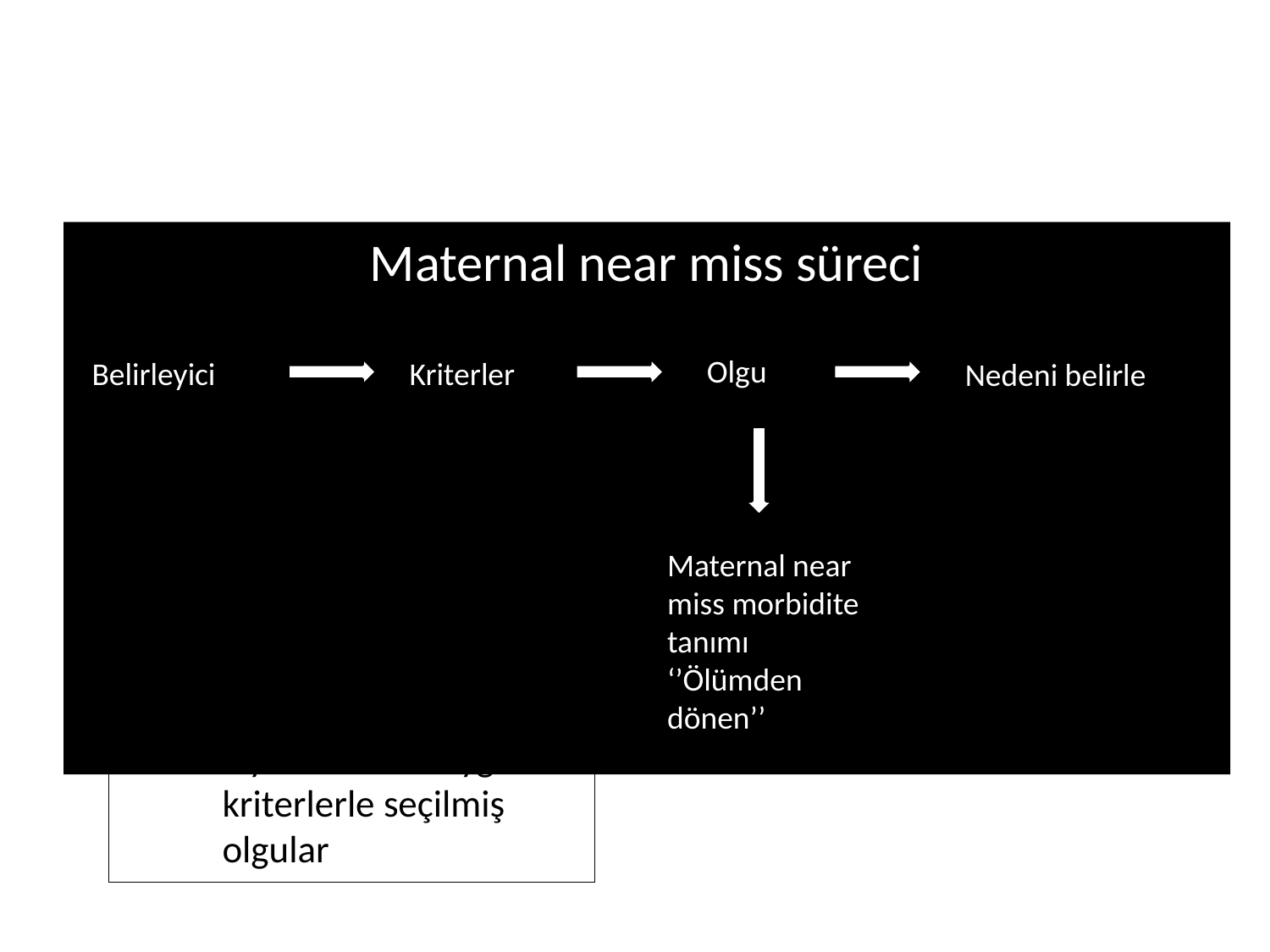

#
Maternal near miss süreci
Olgu
Belirleyici
Kriterler
Nedeni belirle

	Olgu seçimi:
Yerel kullanıma uygun
Tekrarlanabilir
Şehir, bölge daha ideali ülkeler arası kıyaslamalara uygun kriterlerle seçilmiş olgular
Maternal near miss morbidite tanımı
‘’Ölümden dönen’’